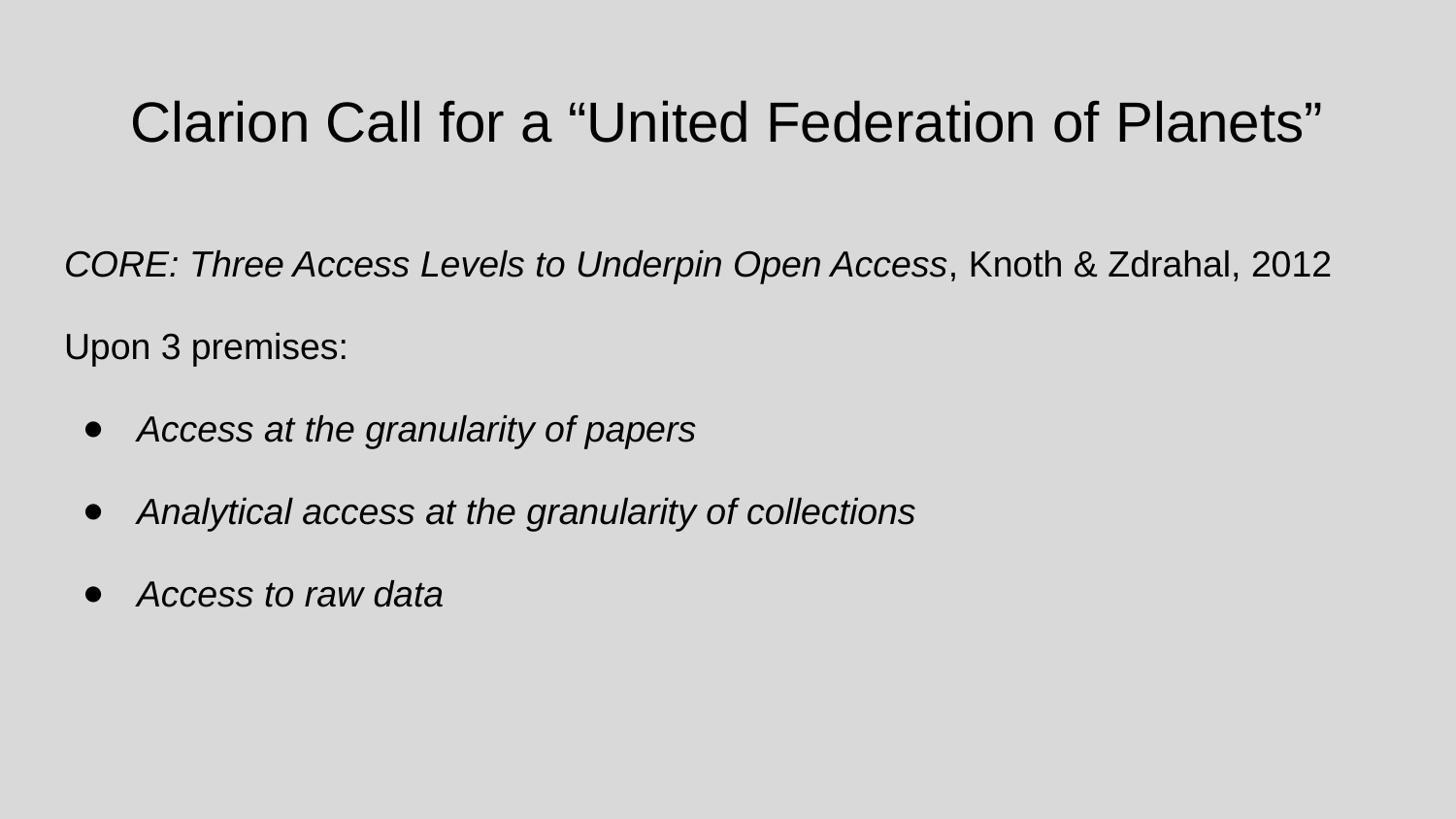

# Clarion Call for a “United Federation of Planets”
CORE: Three Access Levels to Underpin Open Access, Knoth & Zdrahal, 2012
Upon 3 premises:
Access at the granularity of papers
Analytical access at the granularity of collections
Access to raw data